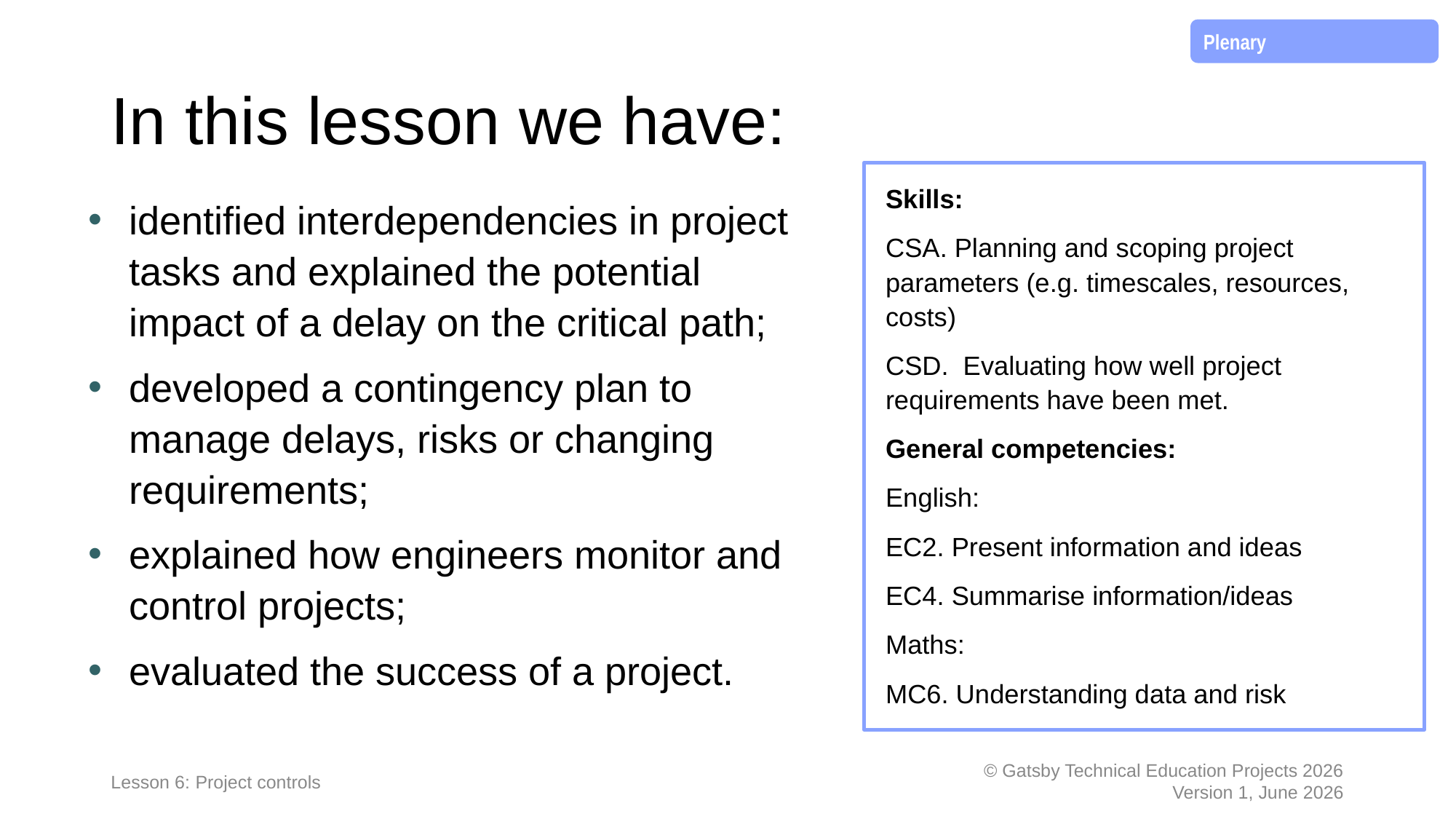

Plenary
# In this lesson we have:
Skills:
CSA. Planning and scoping project parameters (e.g. timescales, resources, costs)
CSD.  Evaluating how well project requirements have been met.
General competencies:
English:
EC2. Present information and ideas
EC4. Summarise information/ideas
Maths:
MC6. Understanding data and risk
identified interdependencies in project tasks and explained the potential impact of a delay on the critical path;
developed a contingency plan to manage delays, risks or changing requirements;
explained how engineers monitor and control projects;
evaluated the success of a project.

Lesson 6: Project controls